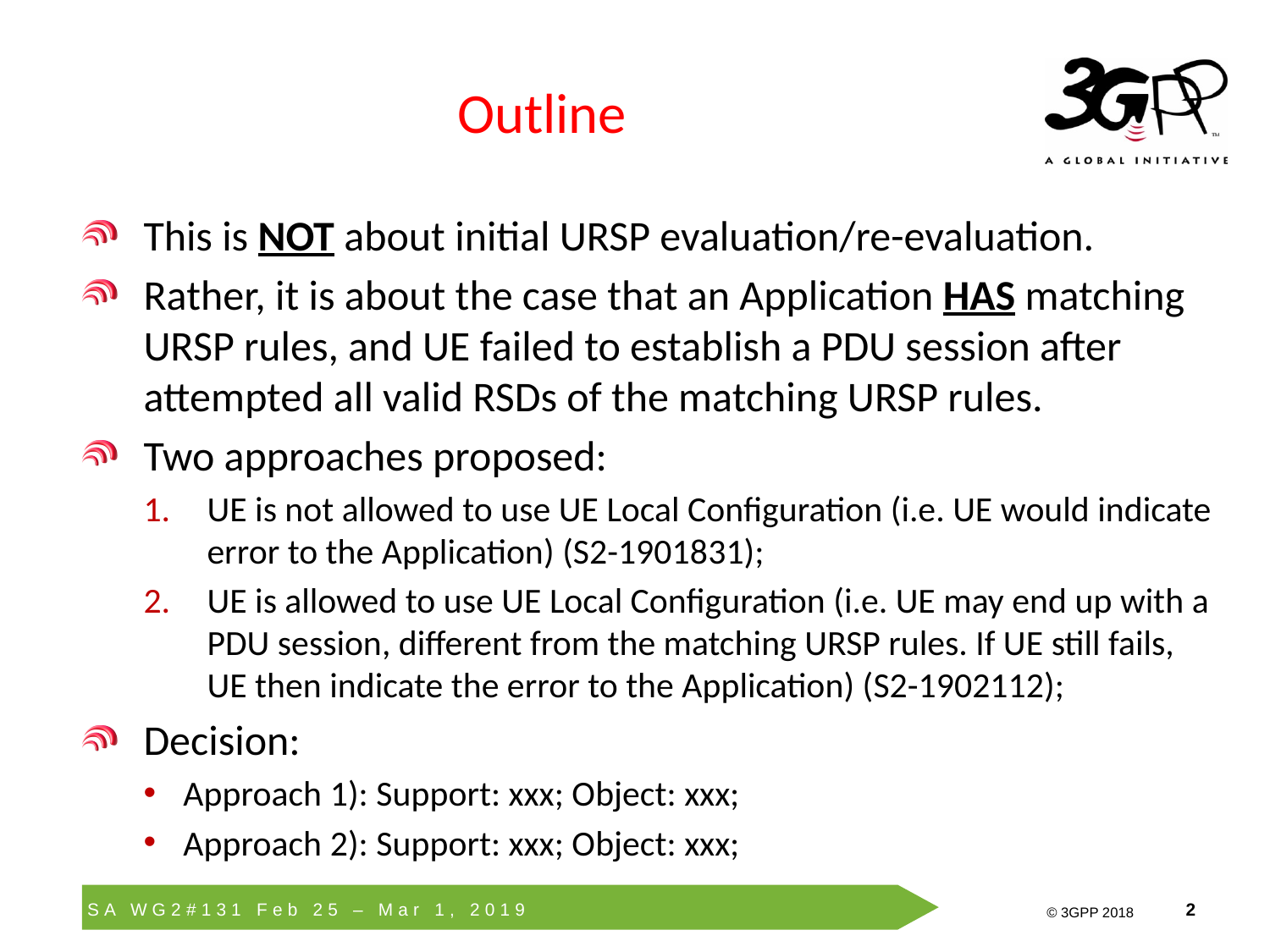

# Outline
This is NOT about initial URSP evaluation/re-evaluation.
Rather, it is about the case that an Application HAS matching URSP rules, and UE failed to establish a PDU session after attempted all valid RSDs of the matching URSP rules.
Two approaches proposed:
UE is not allowed to use UE Local Configuration (i.e. UE would indicate error to the Application) (S2-1901831);
UE is allowed to use UE Local Configuration (i.e. UE may end up with a PDU session, different from the matching URSP rules. If UE still fails, UE then indicate the error to the Application) (S2-1902112);
Decision:
Approach 1): Support: xxx; Object: xxx;
Approach 2): Support: xxx; Object: xxx;